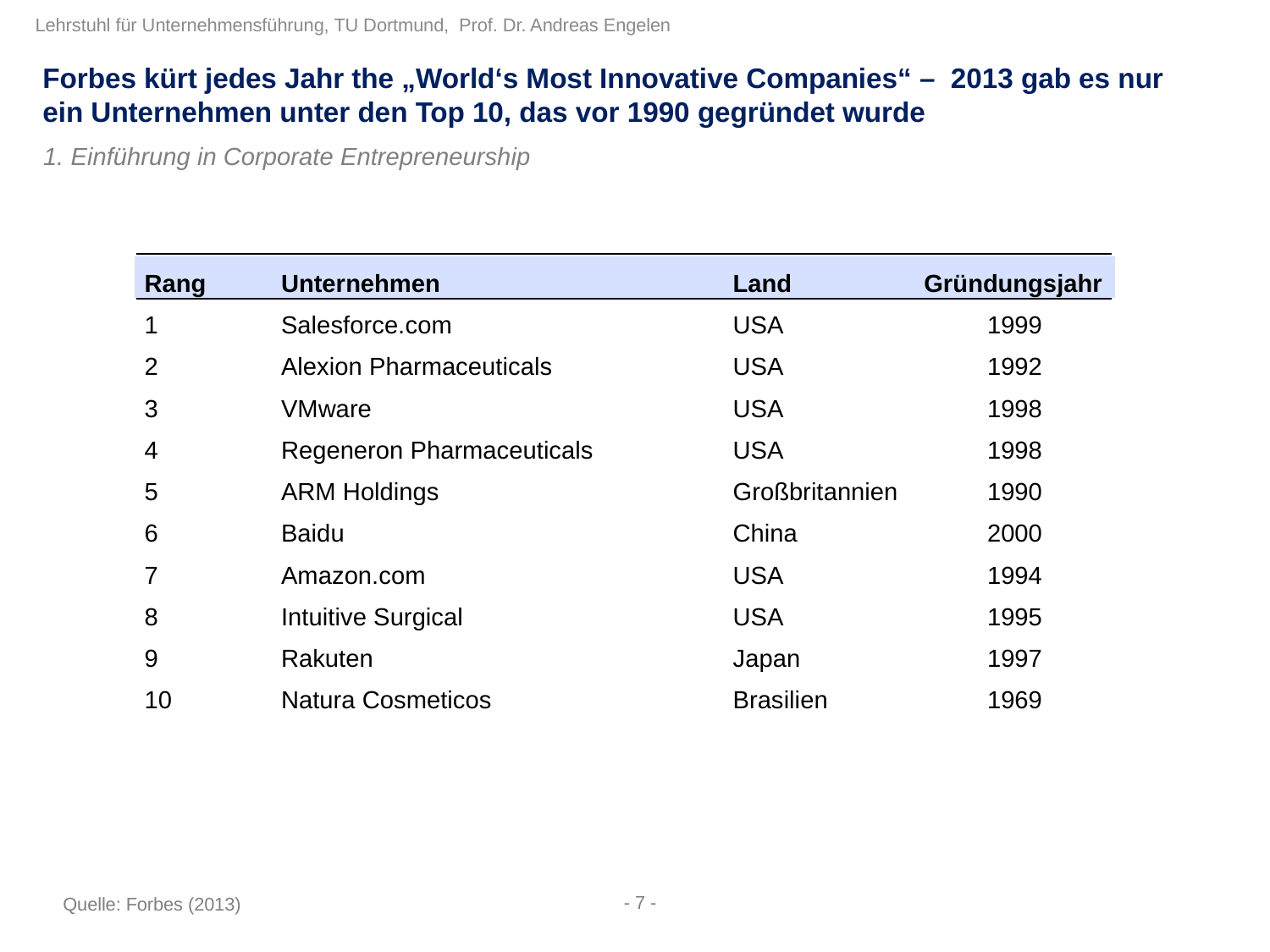

Forbes kürt jedes Jahr the „World‘s Most Innovative Companies“ –  2013 gab es nur ein Unternehmen unter den Top 10, das vor 1990 gegründet wurde
1. Einführung in Corporate Entrepreneurship
| Rang | Unternehmen | Land | Gründungsjahr |
| --- | --- | --- | --- |
| 1 | Salesforce.com | USA | 1999 |
| 2 | Alexion Pharmaceuticals | USA | 1992 |
| 3 | VMware | USA | 1998 |
| 4 | Regeneron Pharmaceuticals | USA | 1998 |
| 5 | ARM Holdings | Großbritannien | 1990 |
| 6 | Baidu | China | 2000 |
| 7 | Amazon.com | USA | 1994 |
| 8 | Intuitive Surgical | USA | 1995 |
| 9 | Rakuten | Japan | 1997 |
| 10 | Natura Cosmeticos | Brasilien | 1969 |
- 7 -
Quelle: Forbes (2013)